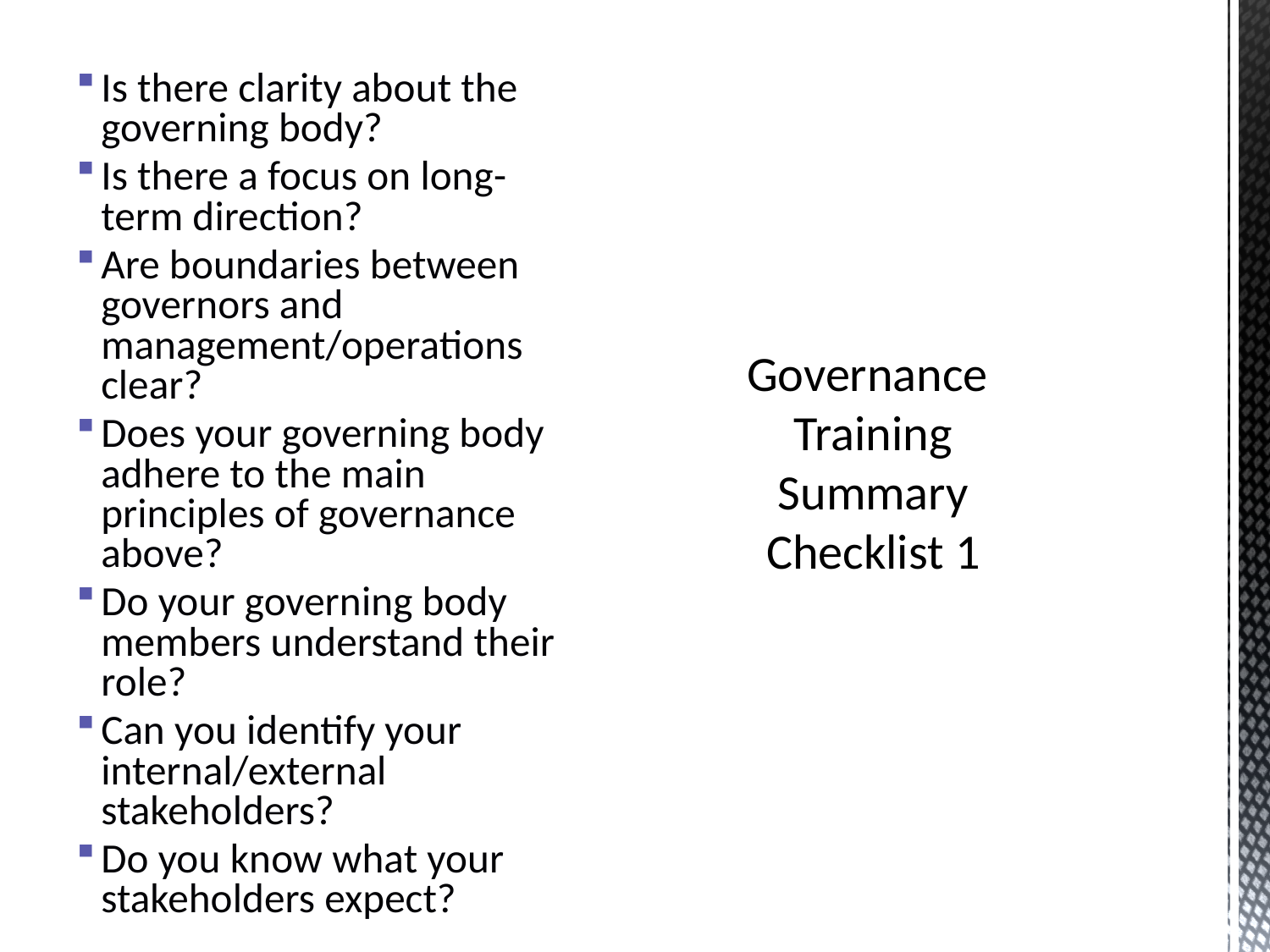

Is there clarity about the governing body?
Is there a focus on long-term direction?
Are boundaries between governors and management/operations clear?
Does your governing body adhere to the main principles of governance above?
Do your governing body members understand their role?
Can you identify your internal/external stakeholders?
Do you know what your stakeholders expect?

# Governance Training Summary Checklist 1